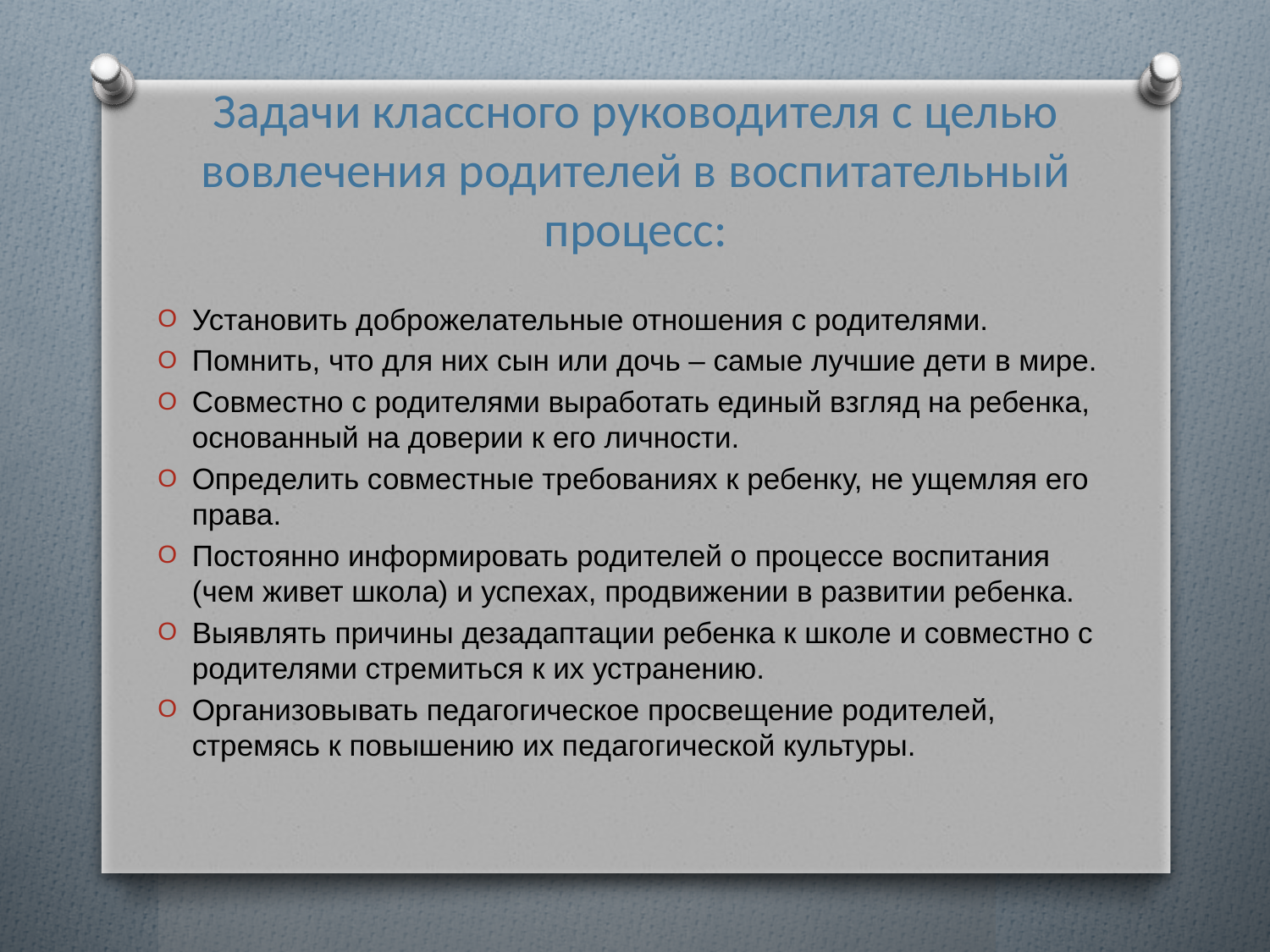

# Задачи классного руководителя с целью вовлечения родителей в воспитательный процесс:
Установить доброжелательные отношения с родителями.
Помнить, что для них сын или дочь – самые лучшие дети в мире.
Совместно с родителями выработать единый взгляд на ребенка, основанный на доверии к его личности.
Определить совместные требованиях к ребенку, не ущемляя его права.
Постоянно информировать родителей о процессе воспитания (чем живет школа) и успехах, продвижении в развитии ребенка.
Выявлять причины дезадаптации ребенка к школе и совместно с родителями стремиться к их устранению.
Организовывать педагогическое просвещение родителей, стремясь к повышению их педагогической культуры.